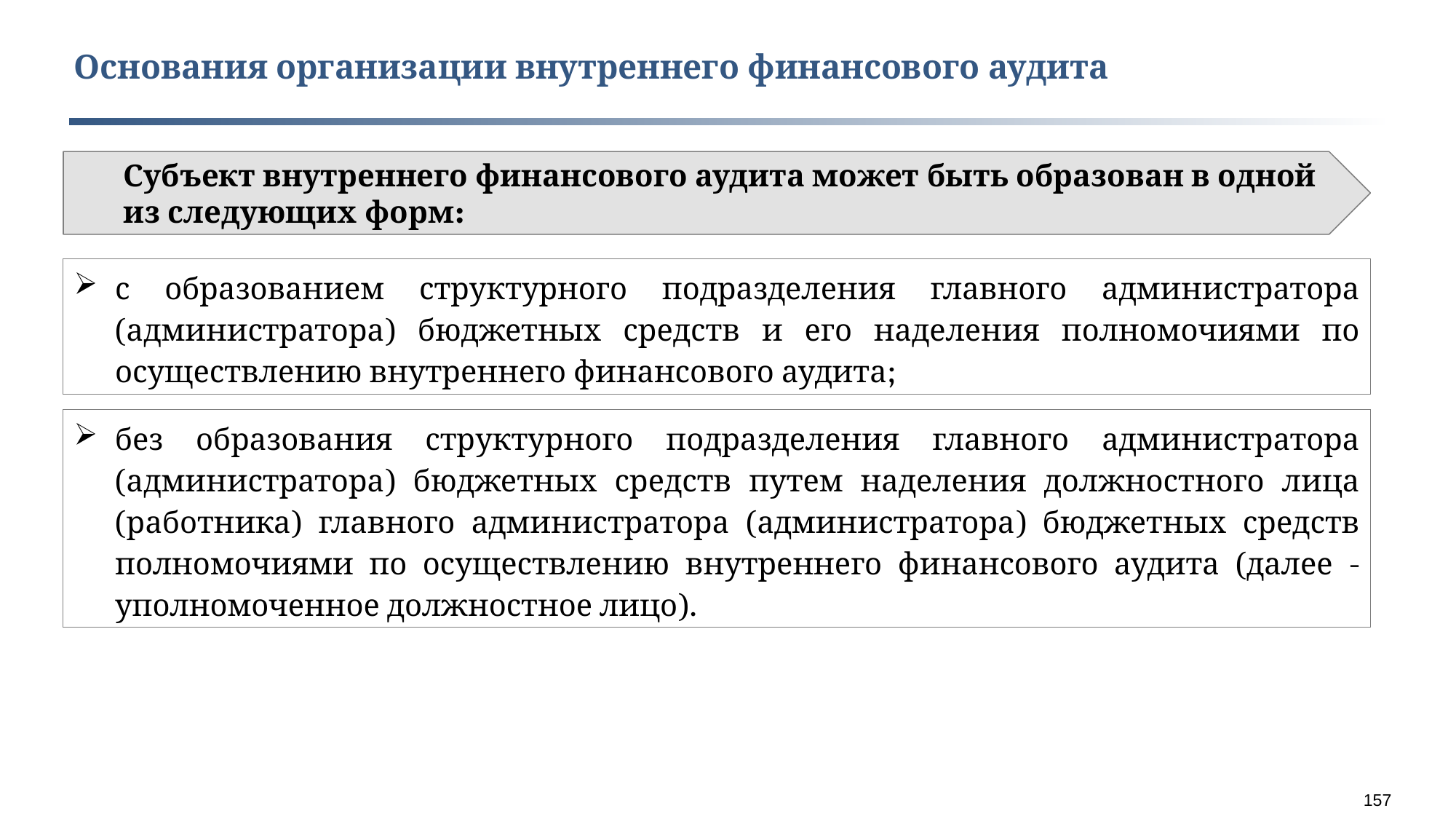

Основания организации внутреннего финансового аудита
Субъект внутреннего финансового аудита может быть образован в одной из следующих форм:
с образованием структурного подразделения главного администратора (администратора) бюджетных средств и его наделения полномочиями по осуществлению внутреннего финансового аудита;
без образования структурного подразделения главного администратора (администратора) бюджетных средств путем наделения должностного лица (работника) главного администратора (администратора) бюджетных средств полномочиями по осуществлению внутреннего финансового аудита (далее - уполномоченное должностное лицо).